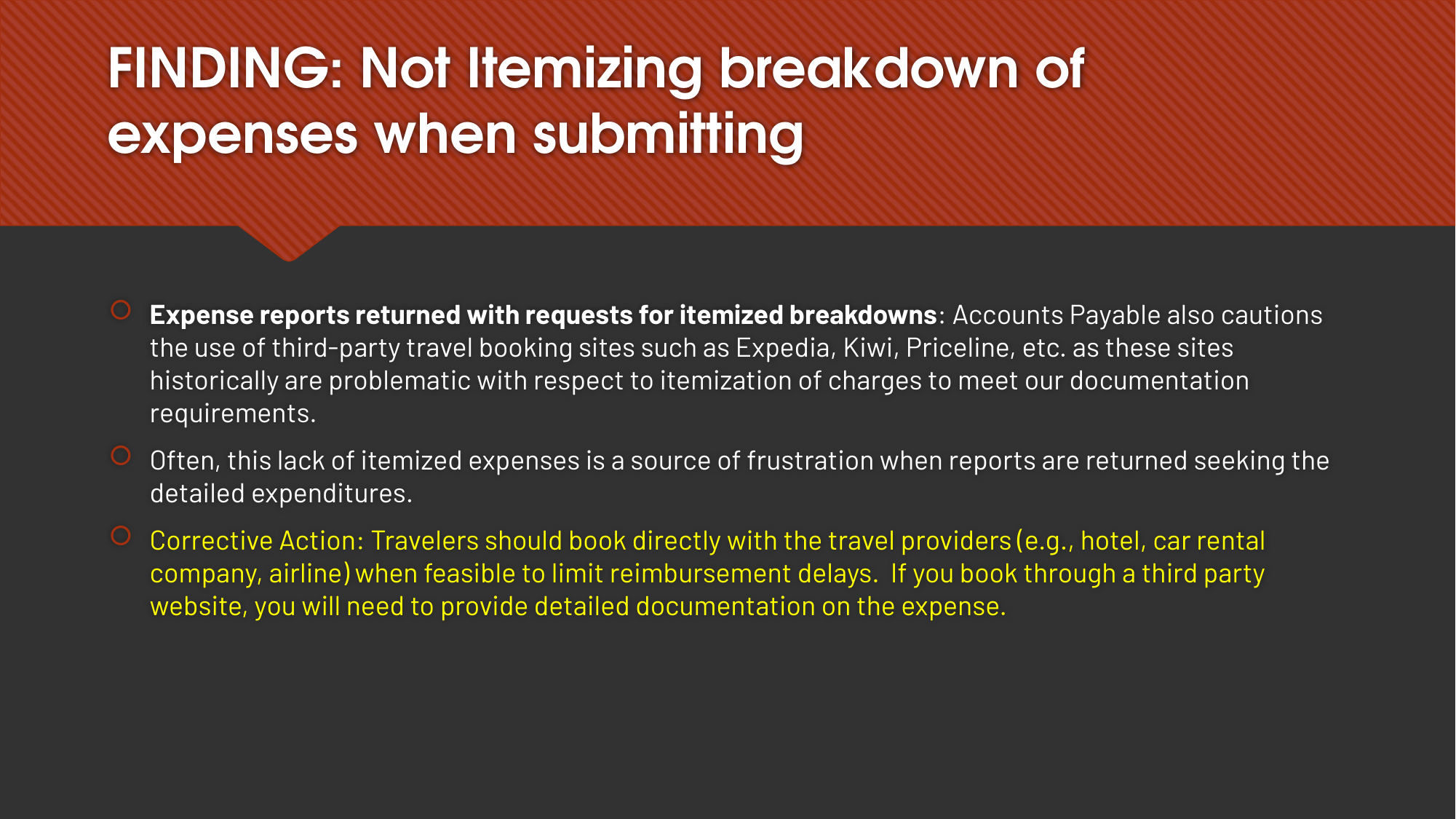

# FINDING: Not Itemizing breakdown of expenses when submitting
Expense reports returned with requests for itemized breakdowns: Accounts Payable also cautions the use of third-party travel booking sites such as Expedia, Kiwi, Priceline, etc. as these sites historically are problematic with respect to itemization of charges to meet our documentation requirements.
Often, this lack of itemized expenses is a source of frustration when reports are returned seeking the detailed expenditures.
Corrective Action: Travelers should book directly with the travel providers (e.g., hotel, car rental company, airline) when feasible to limit reimbursement delays.  If you book through a third party website, you will need to provide detailed documentation on the expense.